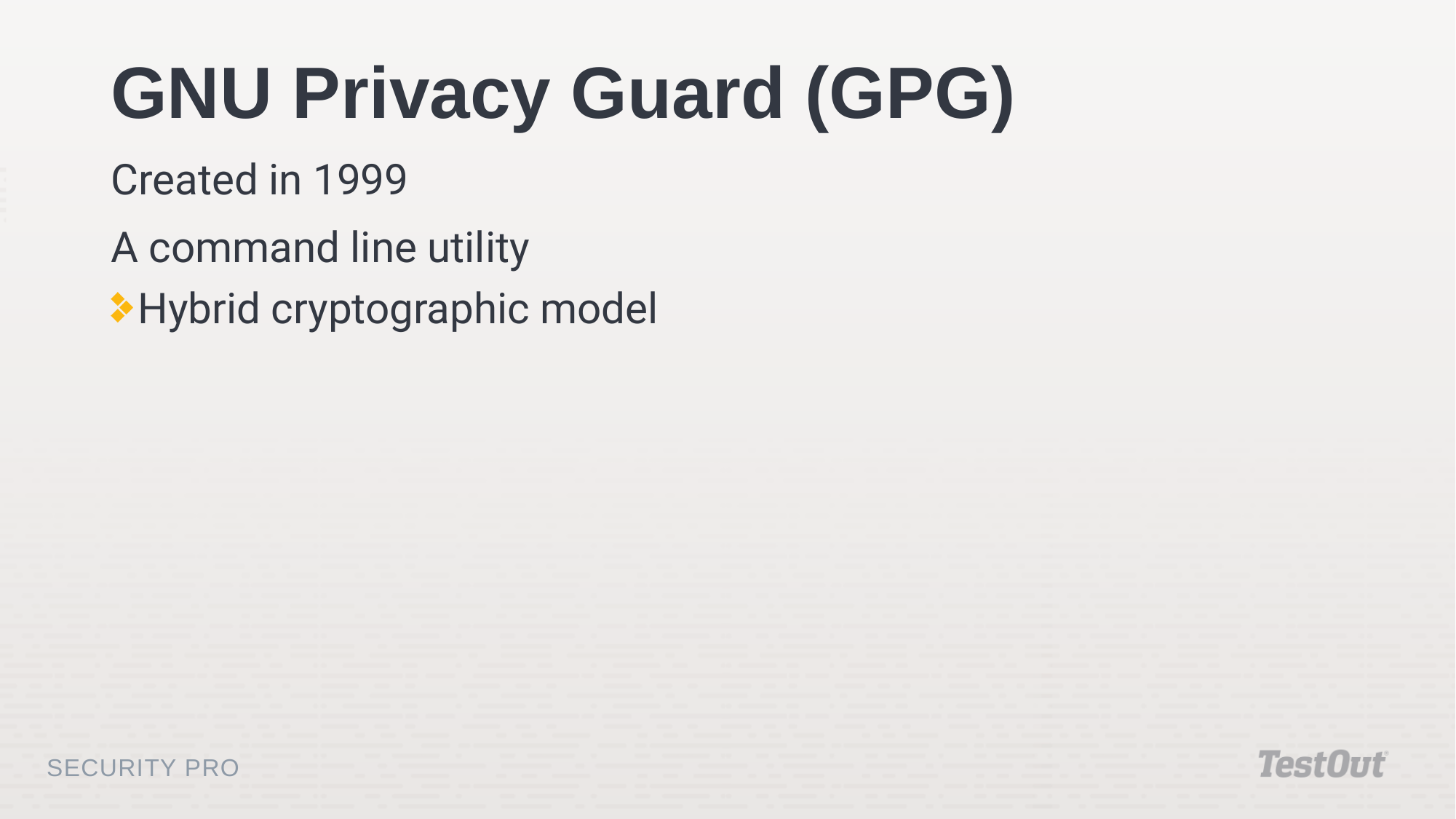

# GNU Privacy Guard (GPG)
Created in 1999
A command line utility
Hybrid cryptographic model
Security Pro